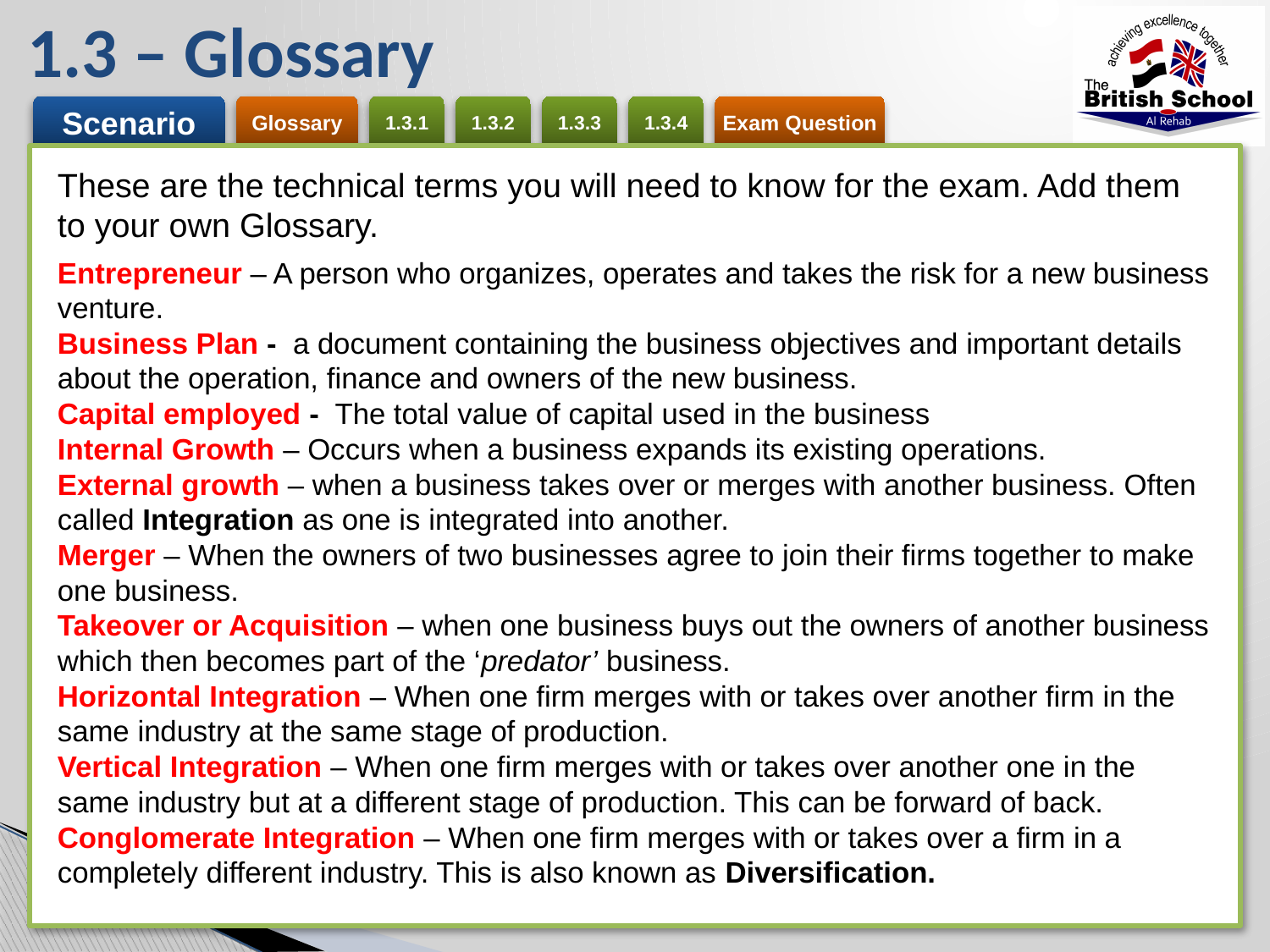

# 1.3 – Glossary
These are the technical terms you will need to know for the exam. Add them to your own Glossary.
Entrepreneur – A person who organizes, operates and takes the risk for a new business venture.
Business Plan -  a document containing the business objectives and important details about the operation, finance and owners of the new business.
Capital employed -  The total value of capital used in the business
Internal Growth – Occurs when a business expands its existing operations.
External growth – when a business takes over or merges with another business. Often called Integration as one is integrated into another.
Merger – When the owners of two businesses agree to join their firms together to make one business.
Takeover or Acquisition – when one business buys out the owners of another business which then becomes part of the ‘predator’ business.
Horizontal Integration – When one firm merges with or takes over another firm in the same industry at the same stage of production.
Vertical Integration – When one firm merges with or takes over another one in the same industry but at a different stage of production. This can be forward of back.
Conglomerate Integration – When one firm merges with or takes over a firm in a completely different industry. This is also known as Diversification.